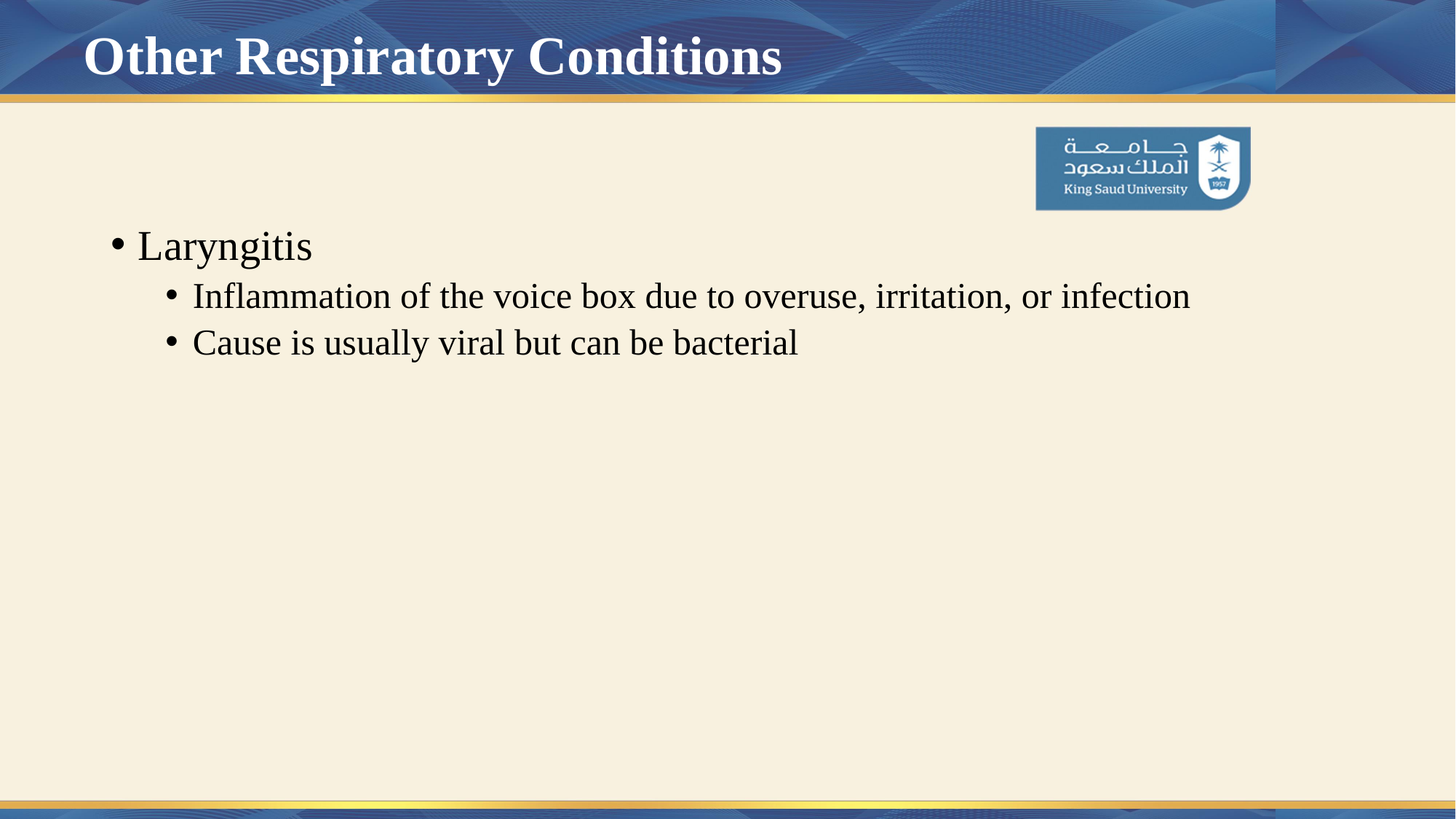

# Other Respiratory Conditions
Laryngitis
Inflammation of the voice box due to overuse, irritation, or infection
Cause is usually viral but can be bacterial